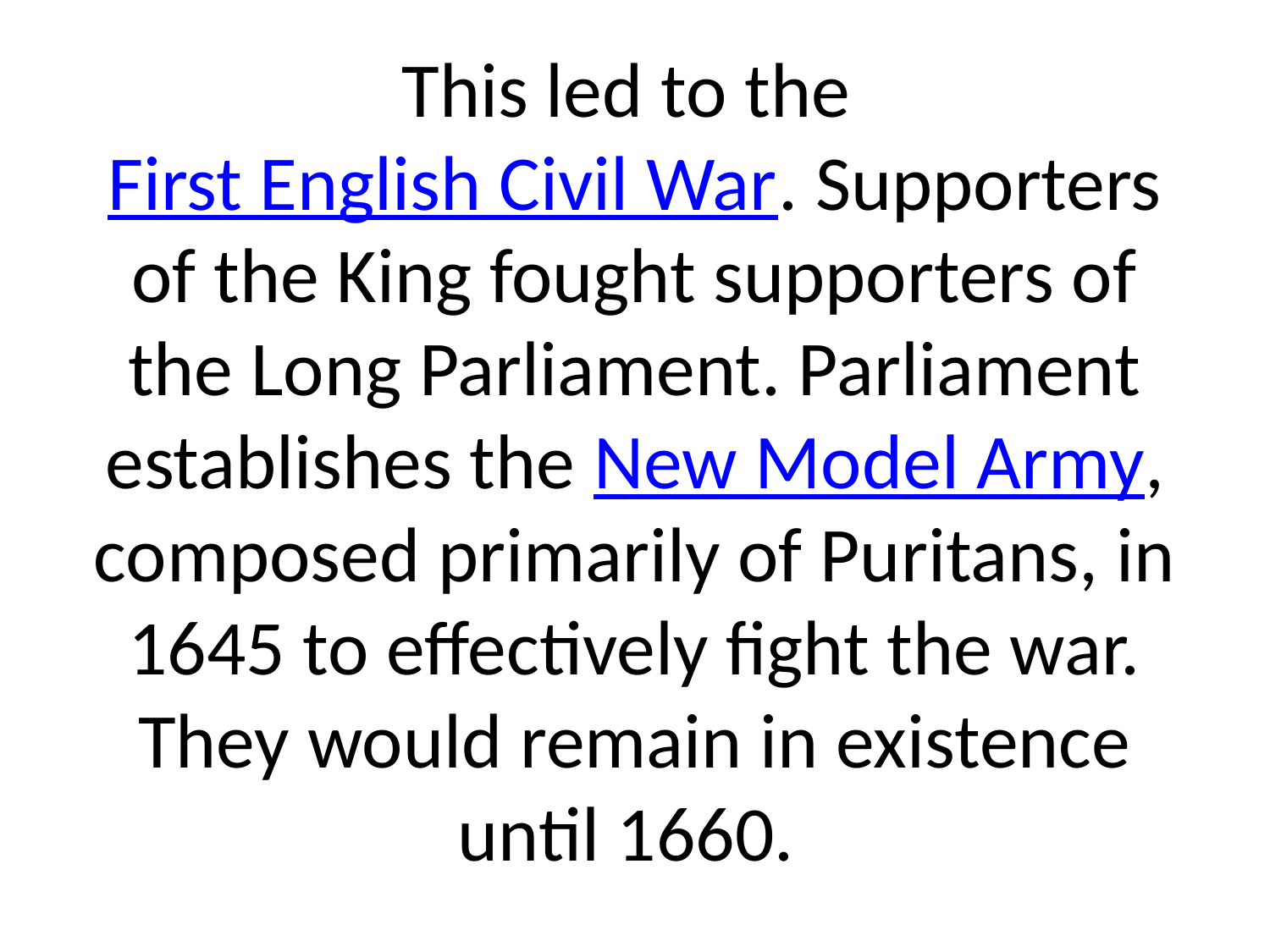

# This led to the First English Civil War. Supporters of the King fought supporters of the Long Parliament. Parliament establishes the New Model Army, composed primarily of Puritans, in 1645 to effectively fight the war. They would remain in existence until 1660.